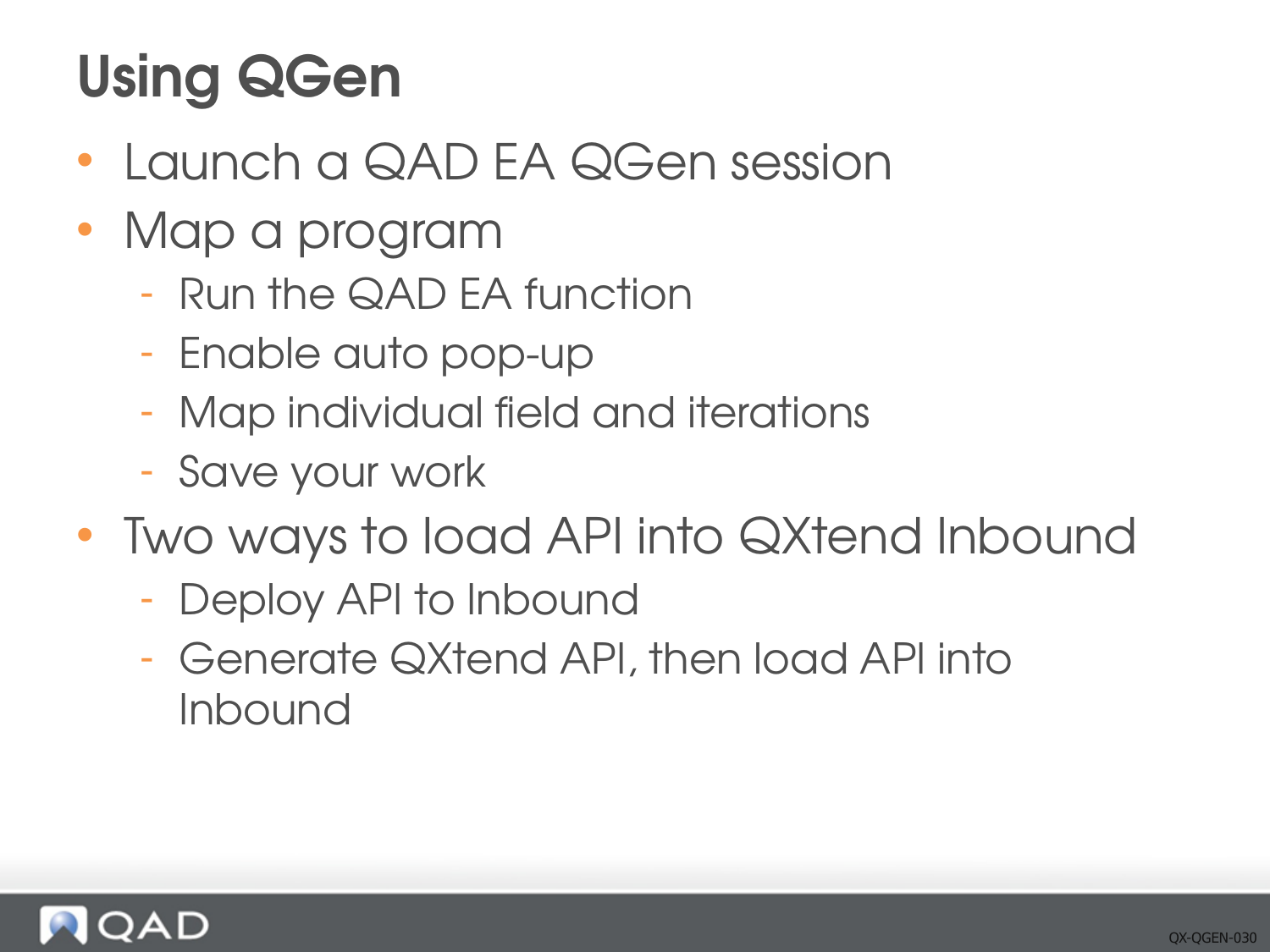

# Using QGen
Launch a QAD EA QGen session
Map a program
Run the QAD EA function
Enable auto pop-up
Map individual field and iterations
Save your work
Two ways to load API into QXtend Inbound
Deploy API to Inbound
Generate QXtend API, then load API into Inbound

QX-QGEN-030